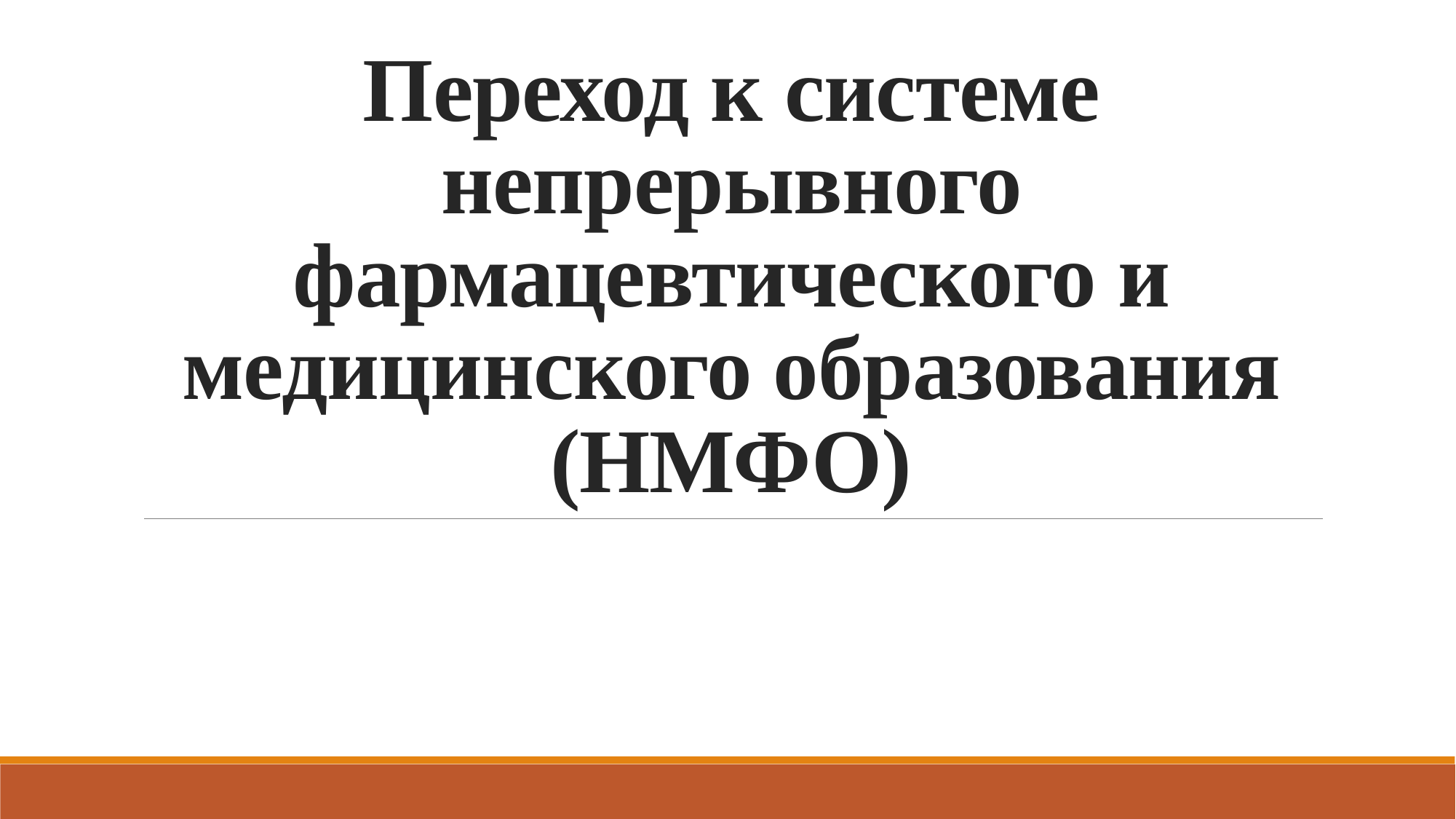

# Переход к системе непрерывного фармацевтического и медицинского образования (НМФО)